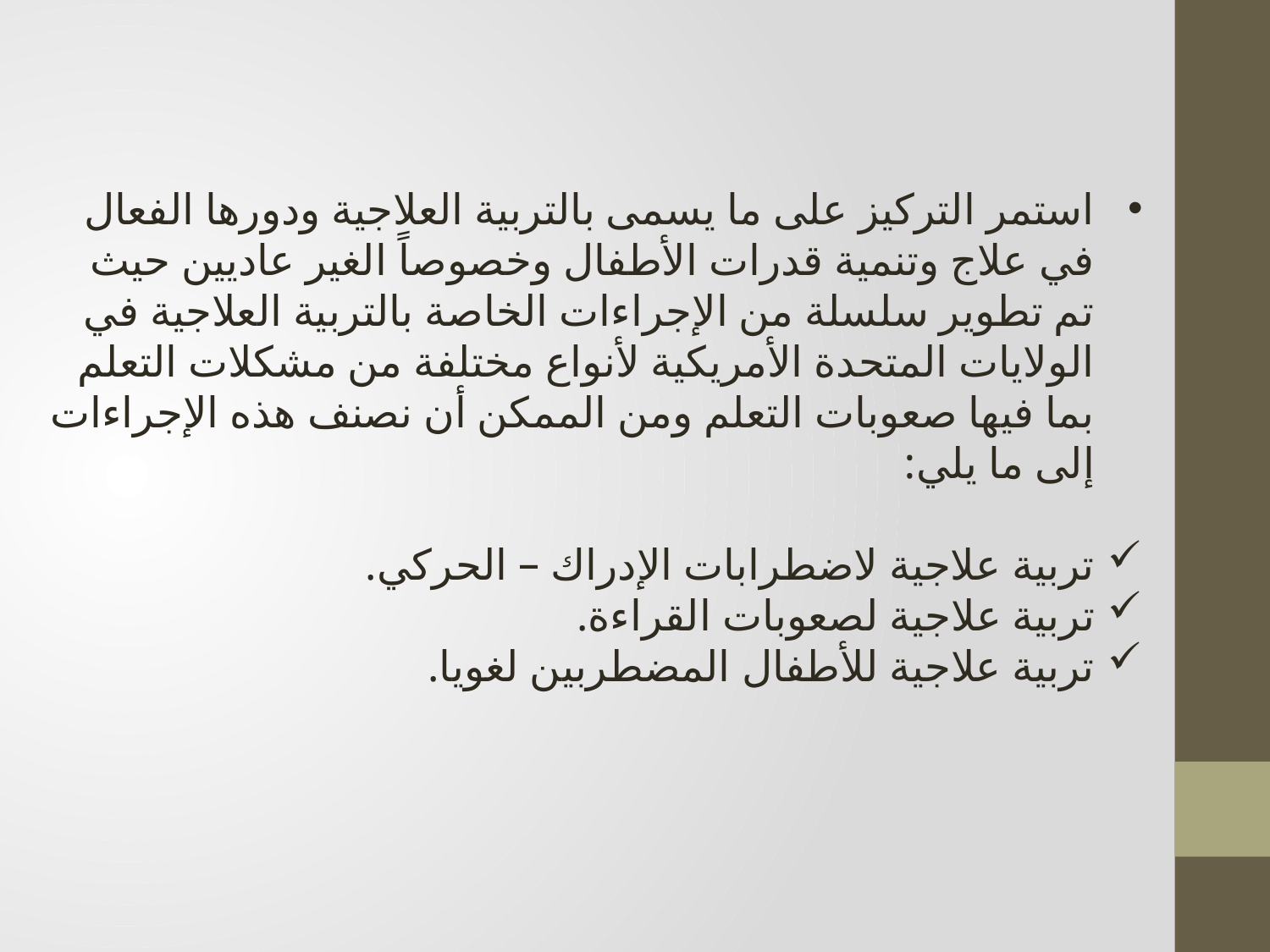

استمر التركيز على ما يسمى بالتربية العلاجية ودورها الفعال في علاج وتنمية قدرات الأطفال وخصوصاً الغير عاديين حيث تم تطوير سلسلة من الإجراءات الخاصة بالتربية العلاجية في الولايات المتحدة الأمريكية لأنواع مختلفة من مشكلات التعلم بما فيها صعوبات التعلم ومن الممكن أن نصنف هذه الإجراءات إلى ما يلي:

تربية علاجية لاضطرابات الإدراك – الحركي.
تربية علاجية لصعوبات القراءة.
تربية علاجية للأطفال المضطربين لغويا.